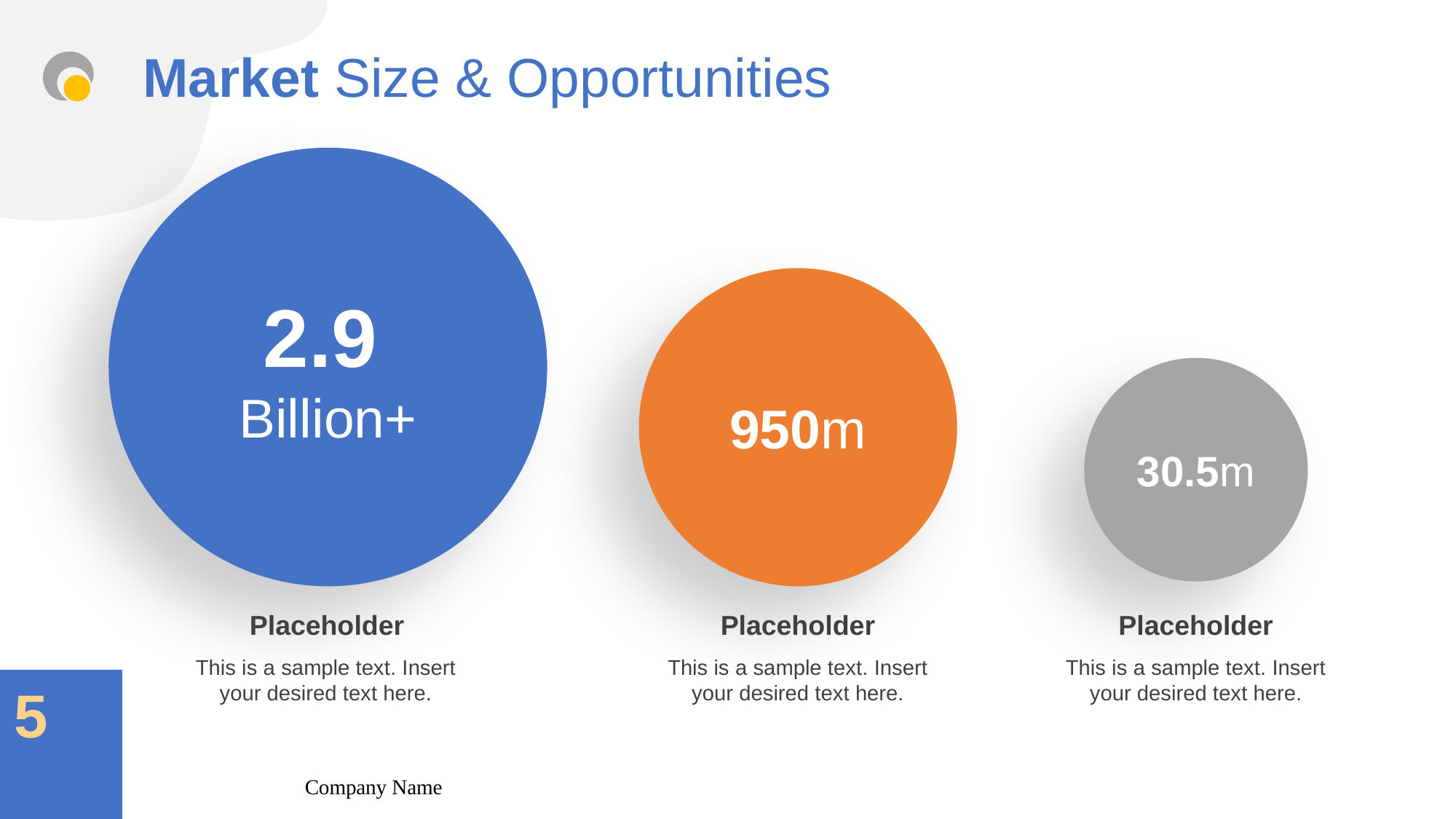

# Market Size & Opportunities
2.9
Billion+
950m
30.5m
Placeholder
Placeholder
Placeholder
This is a sample text. Insert your desired text here.
This is a sample text. Insert your desired text here.
This is a sample text. Insert your desired text here.
5
Company Name